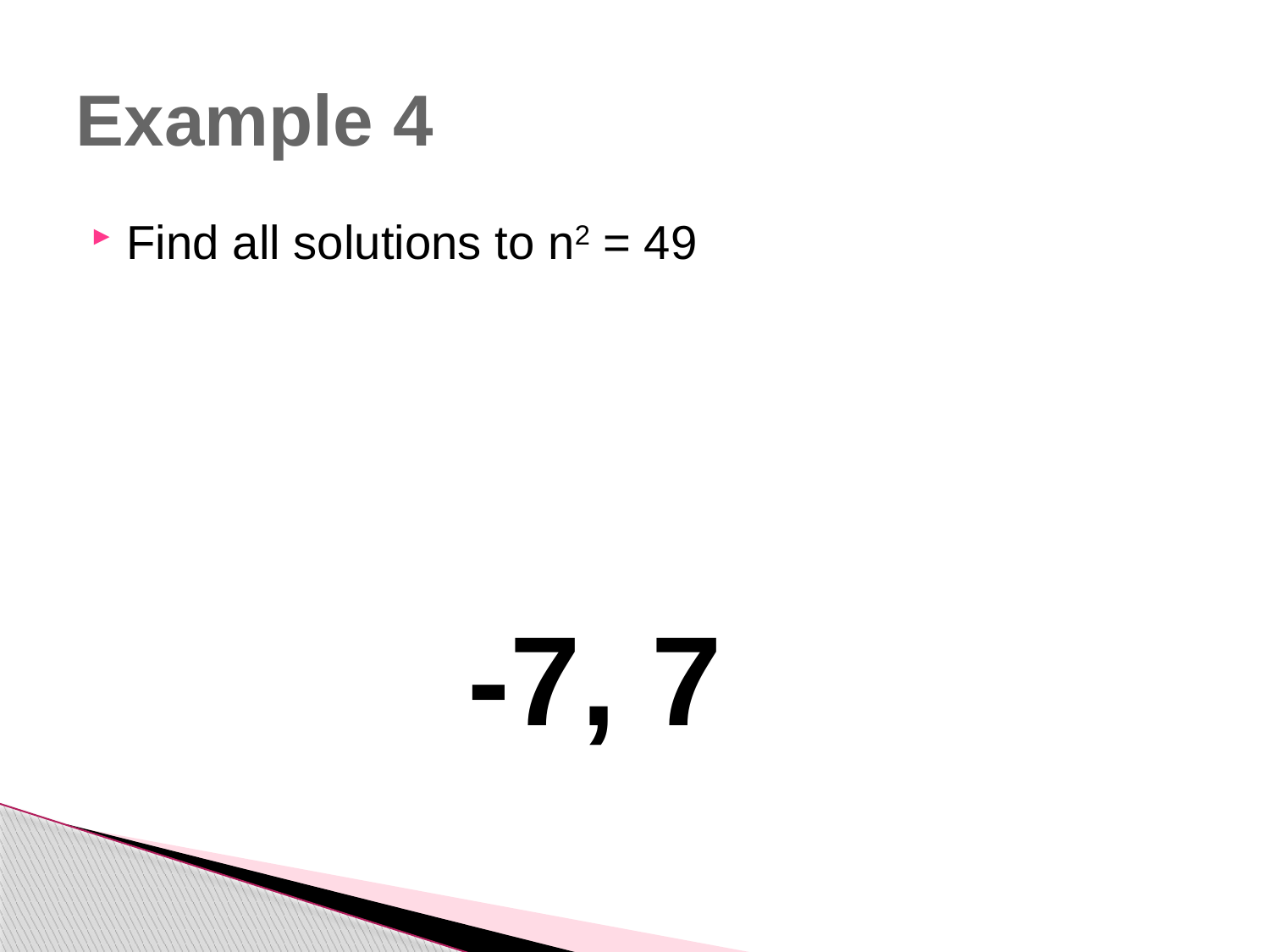

# Example 4
Find all solutions to n2 = 49
-7, 7